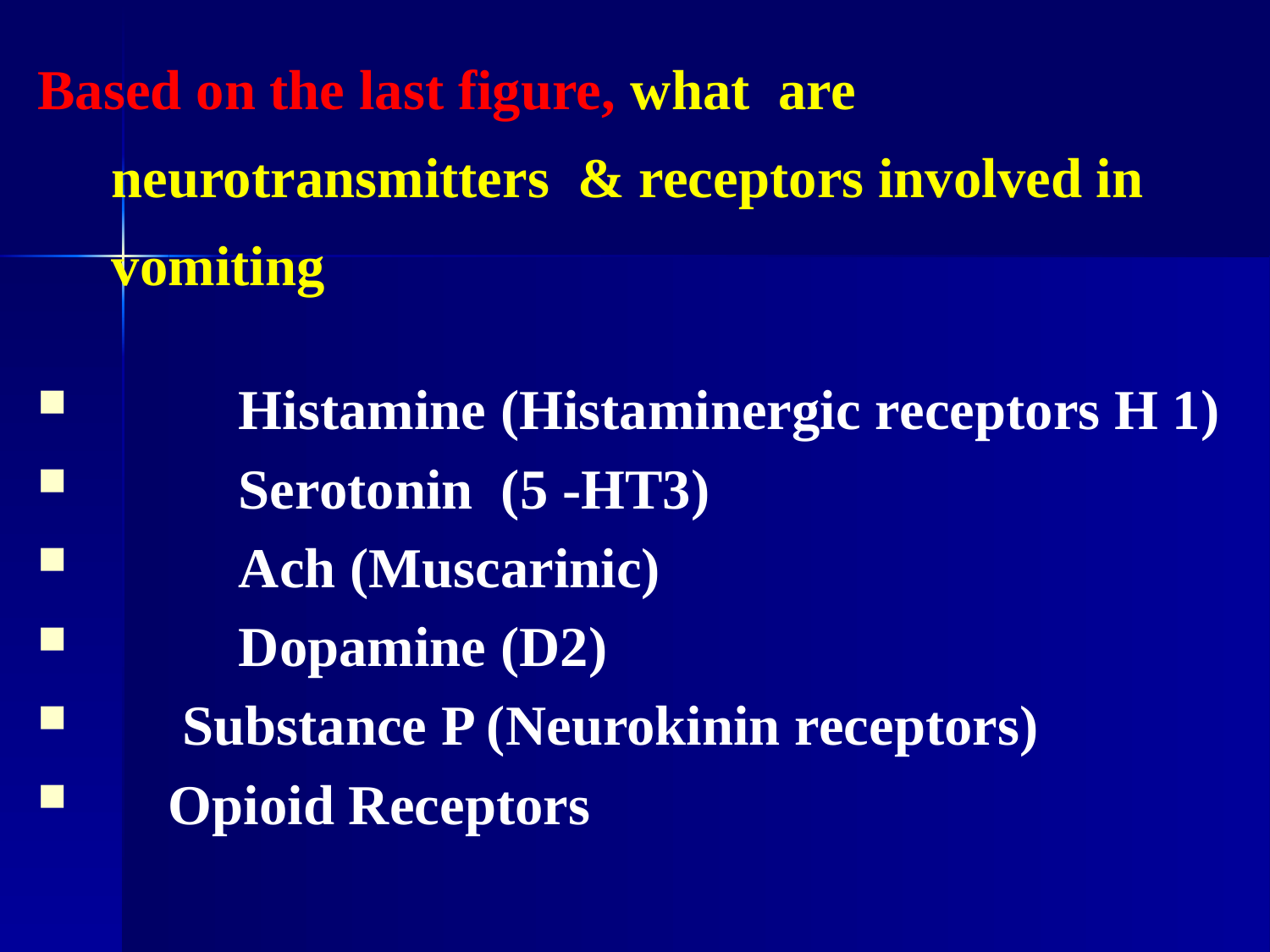

Based on the last figure, what  are neurotransmitters  & receptors involved in vomiting

	Histamine (Histaminergic receptors H 1)
	Serotonin  (5 -HT3)
	Ach (Muscarinic)
	Dopamine (D2)
     Substance P (Neurokinin receptors)
    Opioid Receptors